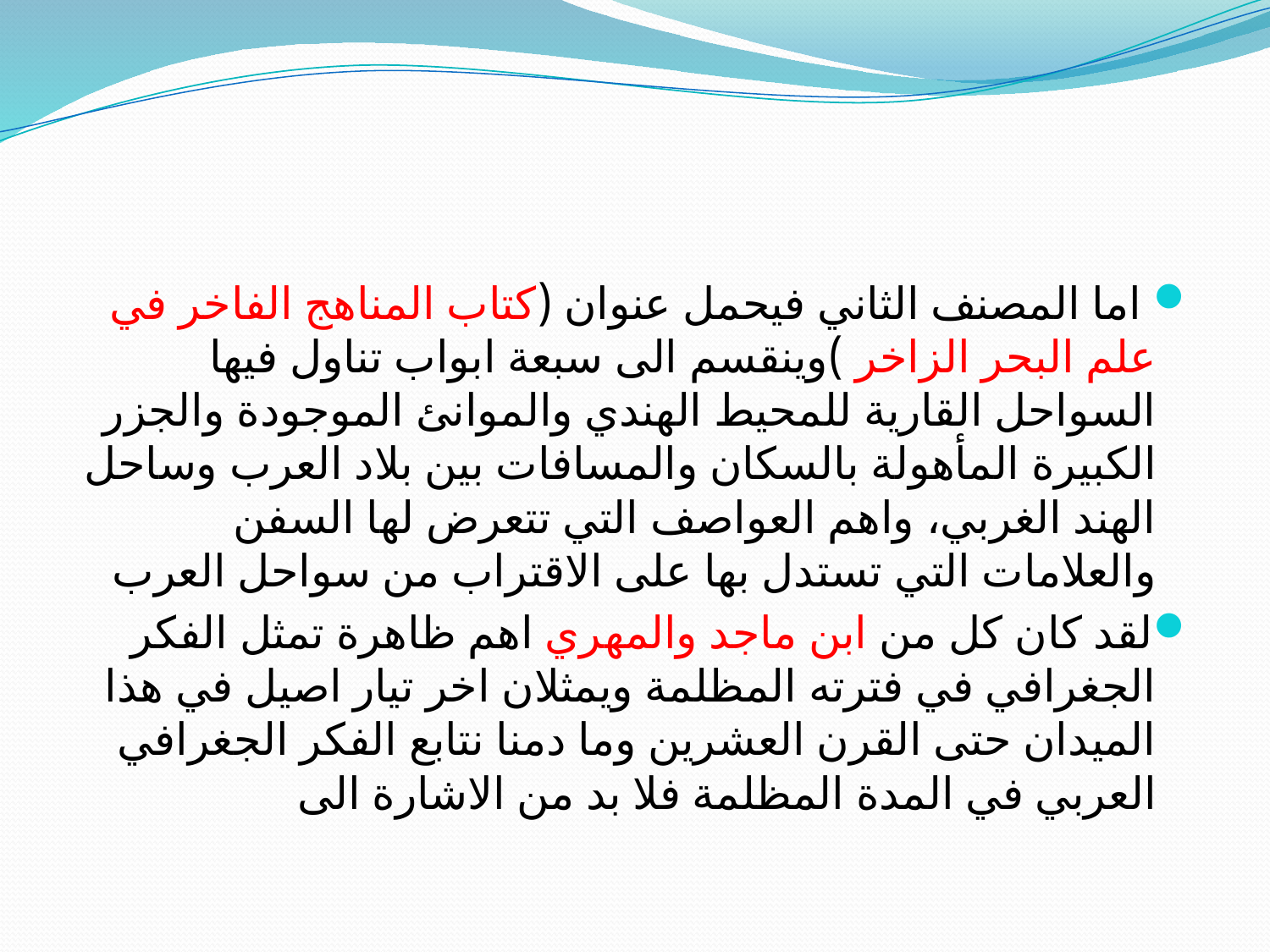

اما المصنف الثاني فيحمل عنوان (كتاب المناهج الفاخر في علم البحر الزاخر )وينقسم الى سبعة ابواب تناول فيها السواحل القارية للمحيط الهندي والموانئ الموجودة والجزر الكبيرة المأهولة بالسكان والمسافات بين بلاد العرب وساحل الهند الغربي، واهم العواصف التي تتعرض لها السفن والعلامات التي تستدل بها على الاقتراب من سواحل العرب
لقد كان كل من ابن ماجد والمهري اهم ظاهرة تمثل الفكر الجغرافي في فترته المظلمة ويمثلان اخر تيار اصيل في هذا الميدان حتى القرن العشرين وما دمنا نتابع الفكر الجغرافي العربي في المدة المظلمة فلا بد من الاشارة الى